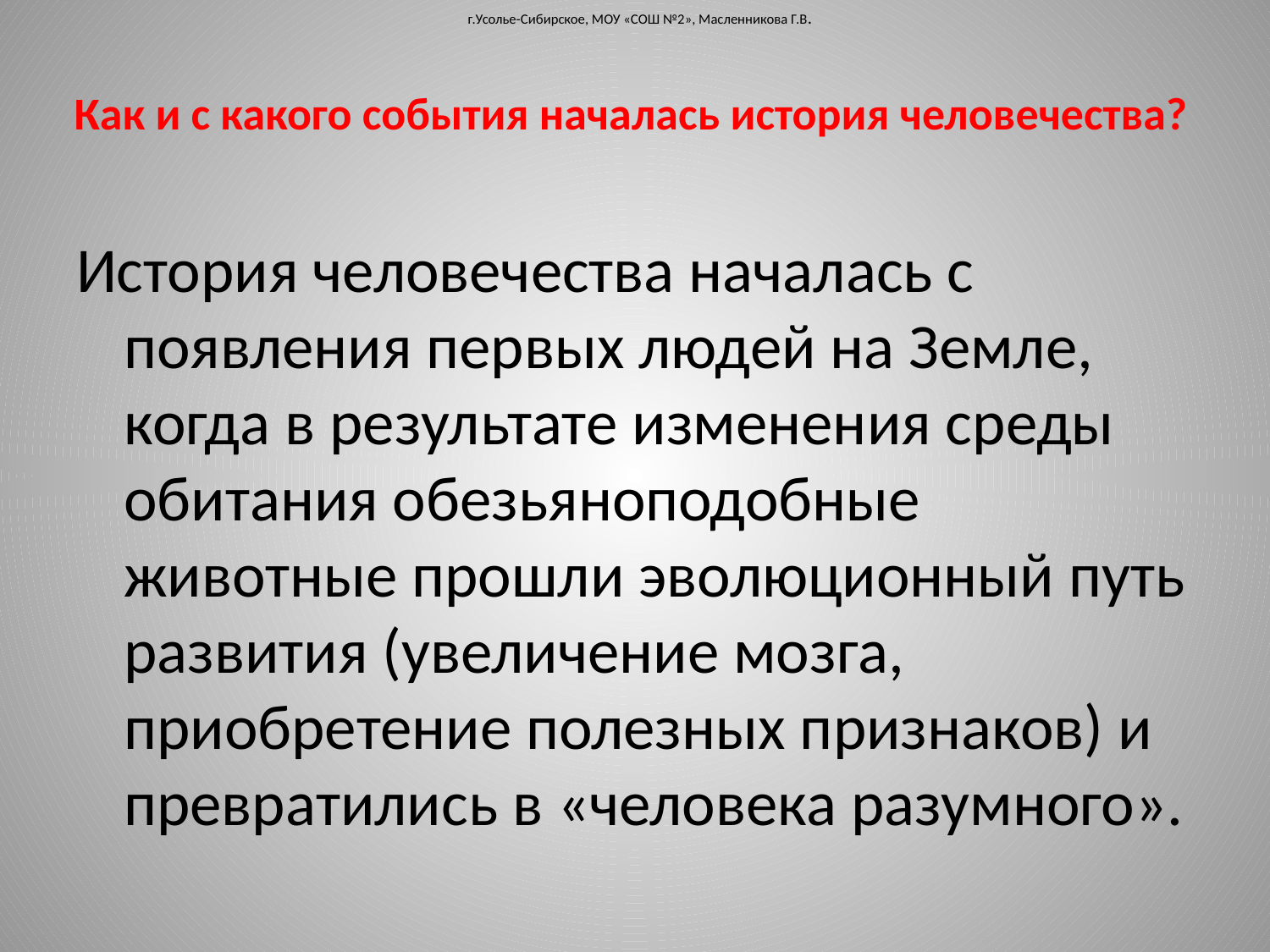

г.Усолье-Сибирское, МОУ «СОШ №2», Масленникова Г.В.
# Как и с какого события началась история человечества?
История человечества началась с появления первых людей на Земле, когда в результате изменения среды обитания обезьяноподобные животные прошли эволюционный путь развития (увеличение мозга, приобретение полезных признаков) и превратились в «человека разумного».